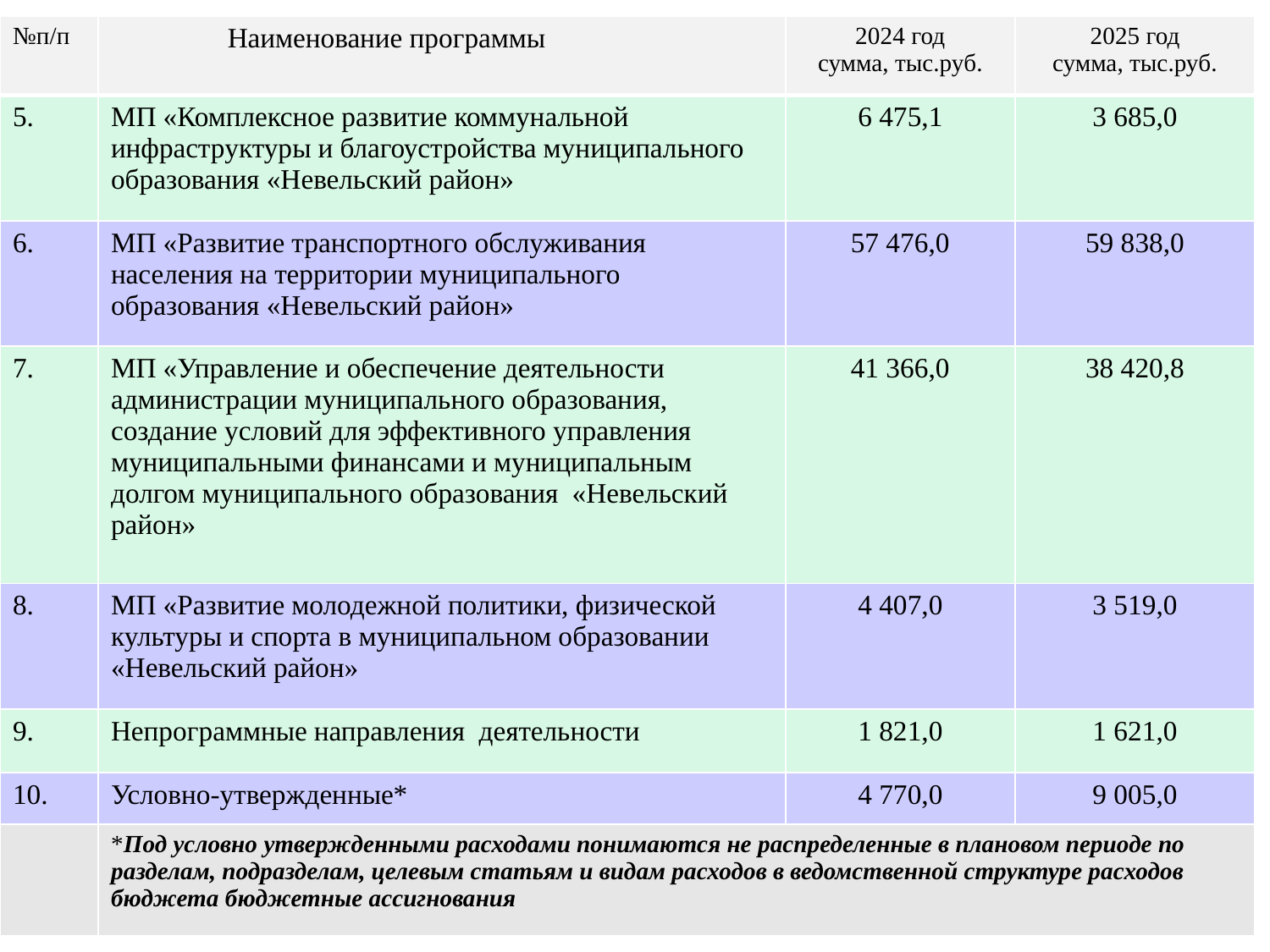

| №п/п | Наименование программы | 2024 год сумма, тыс.руб. | 2025 год сумма, тыс.руб. |
| --- | --- | --- | --- |
| 5. | МП «Комплексное развитие коммунальной инфраструктуры и благоустройства муниципального образования «Невельский район» | 6 475,1 | 3 685,0 |
| 6. | МП «Развитие транспортного обслуживания населения на территории муниципального образования «Невельский район» | 57 476,0 | 59 838,0 |
| 7. | МП «Управление и обеспечение деятельности администрации муниципального образования, создание условий для эффективного управления муниципальными финансами и муниципальным долгом муниципального образования «Невельский район» | 41 366,0 | 38 420,8 |
| 8. | МП «Развитие молодежной политики, физической культуры и спорта в муниципальном образовании «Невельский район» | 4 407,0 | 3 519,0 |
| 9. | Непрограммные направления деятельности | 1 821,0 | 1 621,0 |
| 10. | Условно-утвержденные\* | 4 770,0 | 9 005,0 |
|  | \*Под условно утвержденными расходами понимаются не распределенные в плановом периоде по разделам, подразделам, целевым статьям и видам расходов в ведомственной структуре расходов бюджета бюджетные ассигнования |  |  |